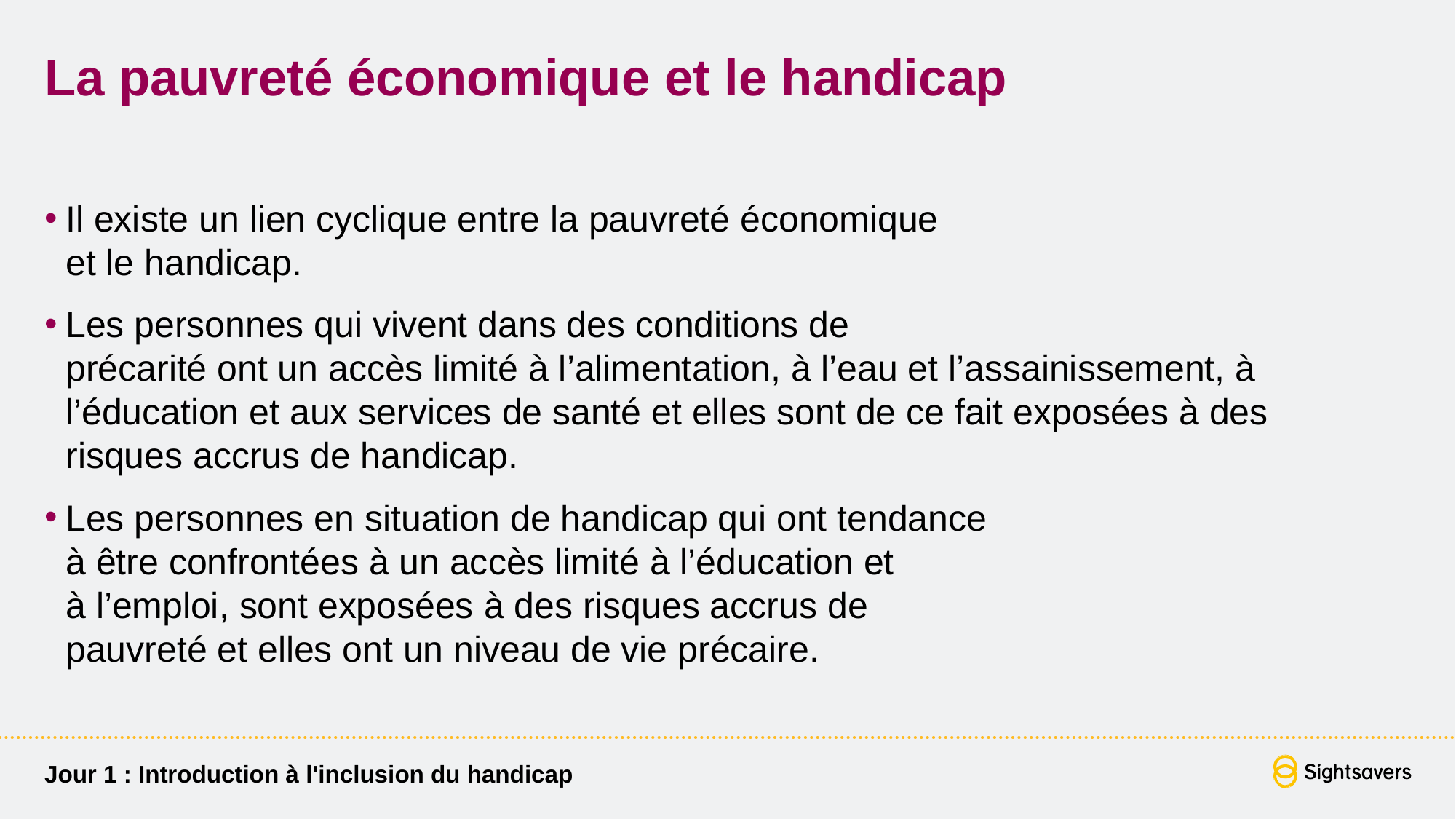

# La pauvreté économique et le handicap
Il existe un lien cyclique entre la pauvreté économique
et le handicap.
Les personnes qui vivent dans des conditions de
précarité ont un accès limité à l’alimentation, à l’eau et l’assainissement, à l’éducation et aux services de santé et elles sont de ce fait exposées à des risques accrus de handicap.
Les personnes en situation de handicap qui ont tendance
à être confrontées à un accès limité à l’éducation et
à l’emploi, sont exposées à des risques accrus de
pauvreté et elles ont un niveau de vie précaire.
Jour 1 : Introduction à l'inclusion du handicap